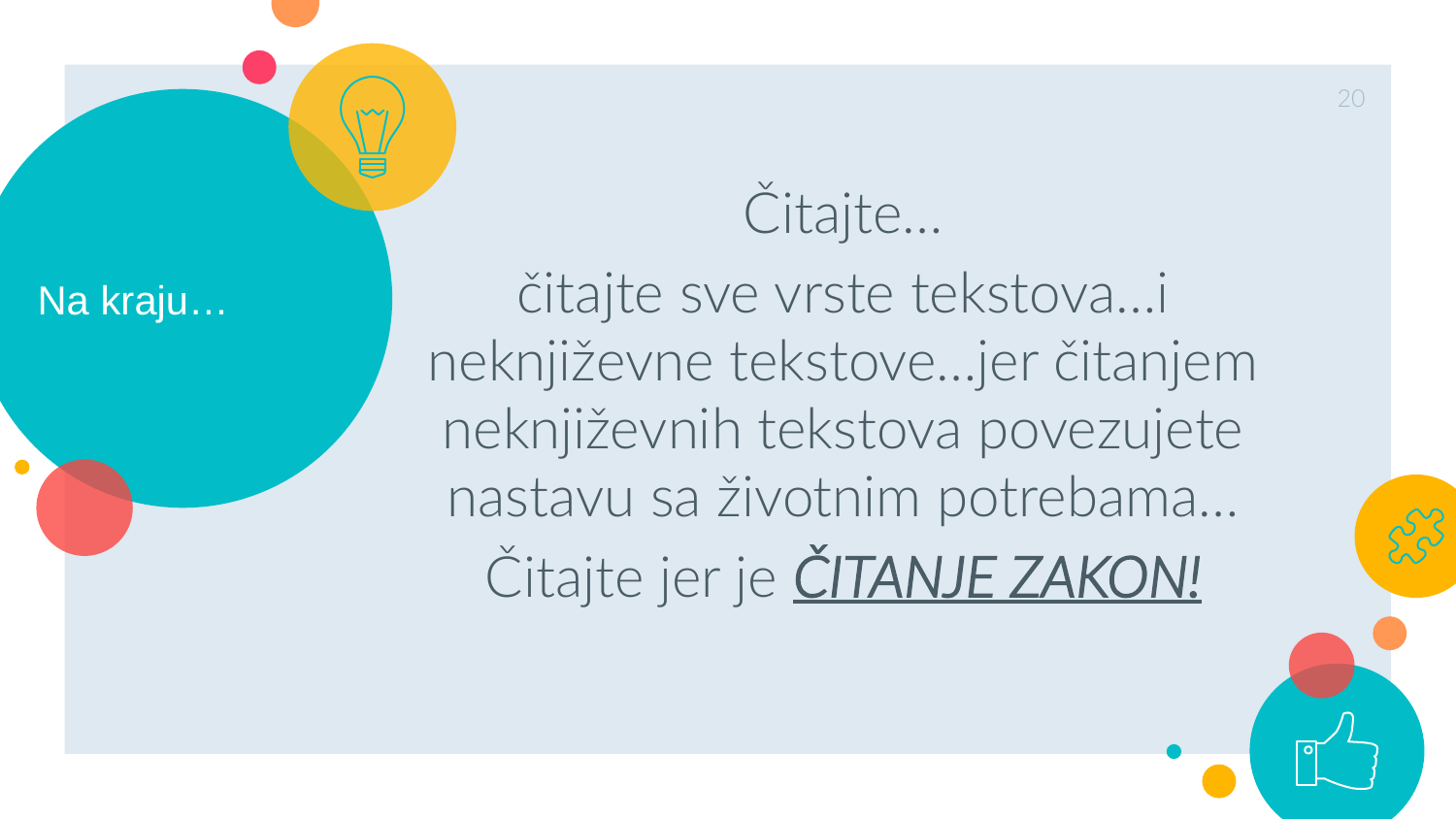

20
# Na kraju…
Čitajte…
čitajte sve vrste tekstova…i neknjiževne tekstove…jer čitanjem neknjiževnih tekstova povezujete nastavu sa životnim potrebama…
Čitajte jer je ČITANJE ZAKON!